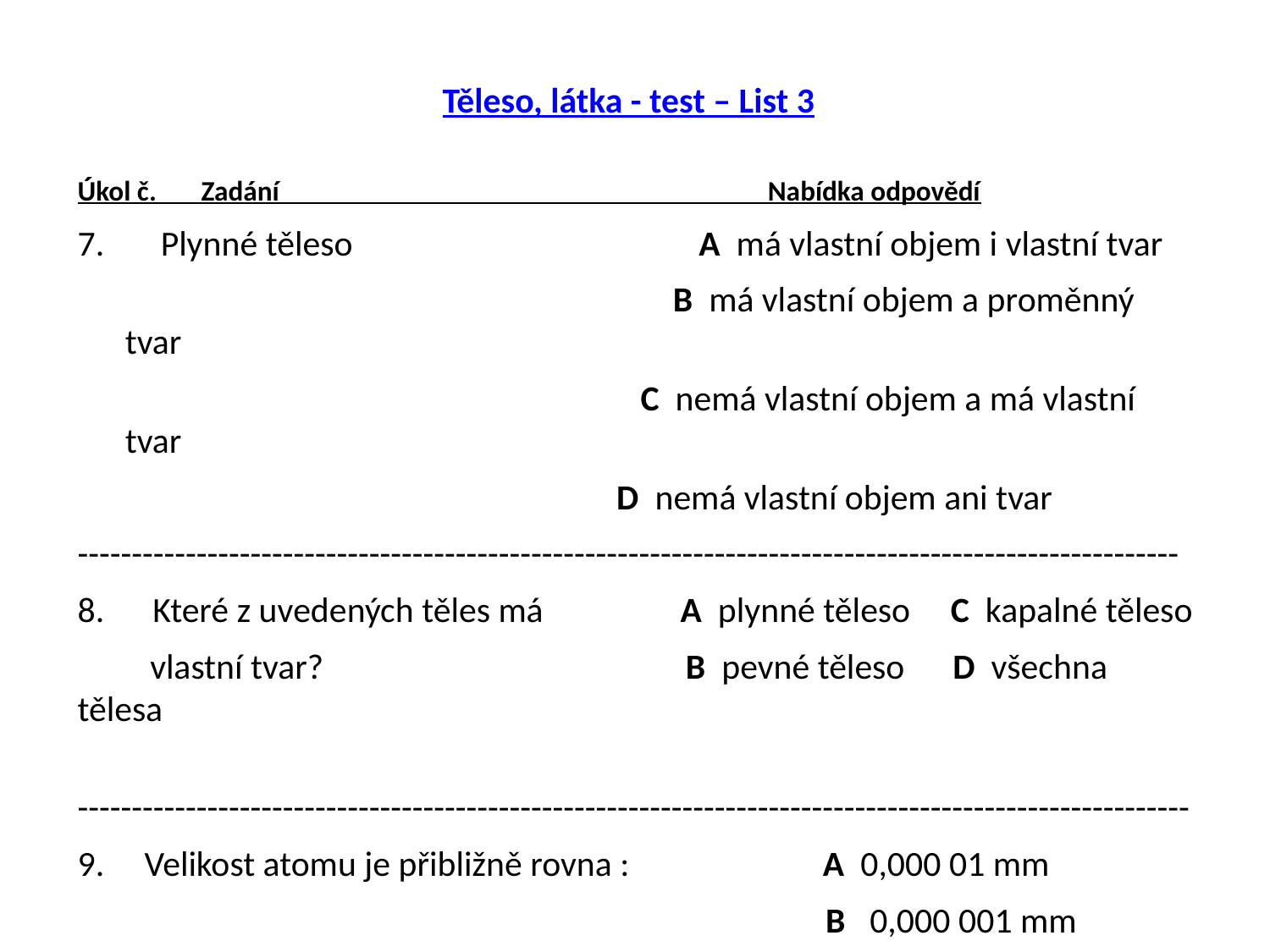

# Těleso, látka - test – List 3
Úkol č.       Zadání                                                                             Nabídka odpovědí
7.       Plynné těleso                                           A  má vlastní objem i vlastní tvar
                                                                          B  má vlastní objem a proměnný tvar
                                                                      C  nemá vlastní objem a má vlastní tvar
                                                                   D  nemá vlastní objem ani tvar
------------------------------------------------------------------------------------------------------
8.      Které z uvedených těles má                 A  plynné těleso     C  kapalné těleso
         vlastní tvar?                                             B  pevné těleso      D  všechna tělesa
-------------------------------------------------------------------------------------------------------
9.     Velikost atomu je přibližně rovna :                        A  0,000 01 mm
                                                                                             B   0,000 001 mm
                                                                                             C   0,000 000 1 mm
                                                                                             D   0,000 000 01 mm